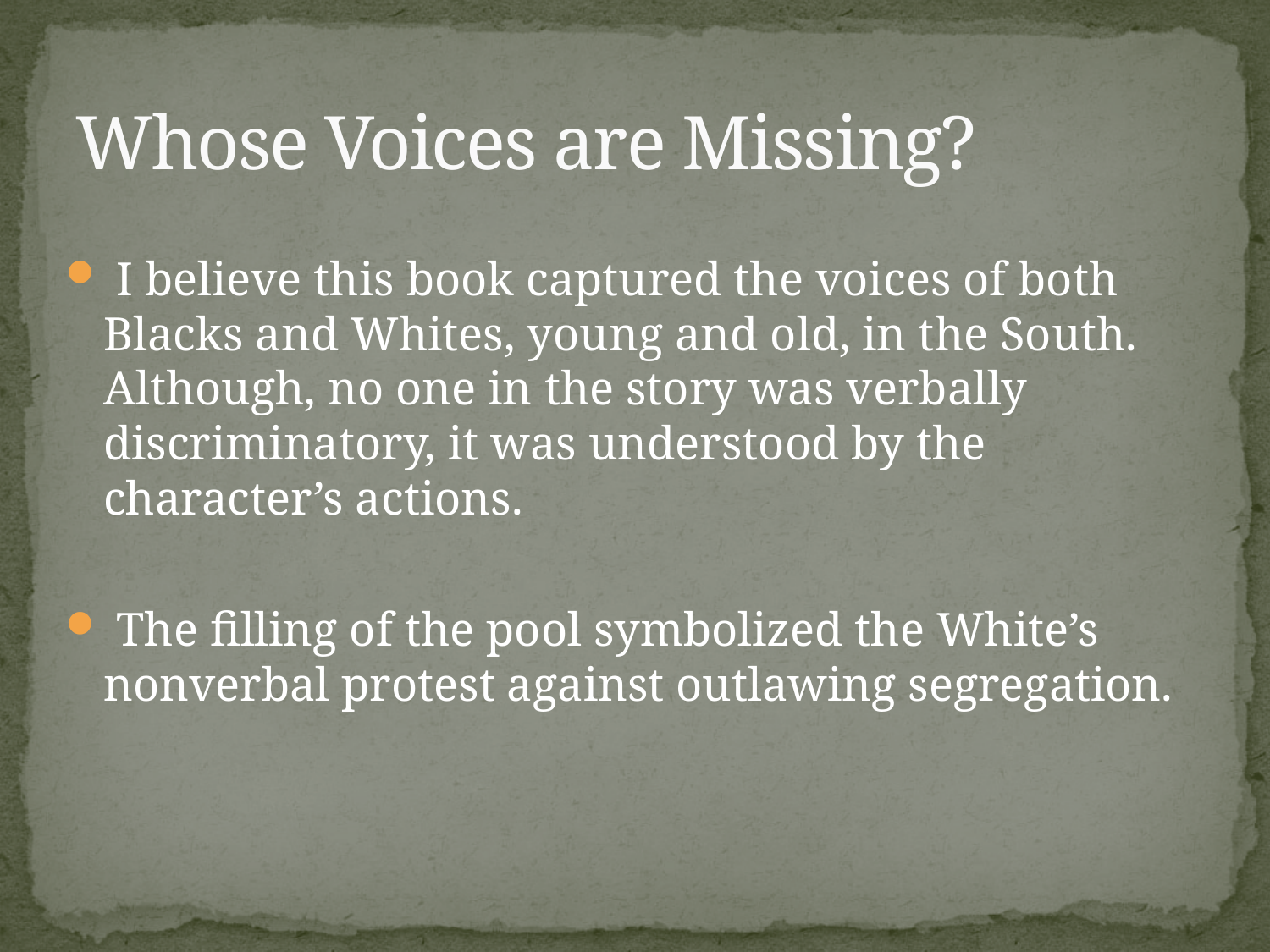

# Whose Voices are Missing?
 I believe this book captured the voices of both Blacks and Whites, young and old, in the South.  Although, no one in the story was verbally discriminatory, it was understood by the character’s actions.

 The filling of the pool symbolized the White’s nonverbal protest against outlawing segregation.